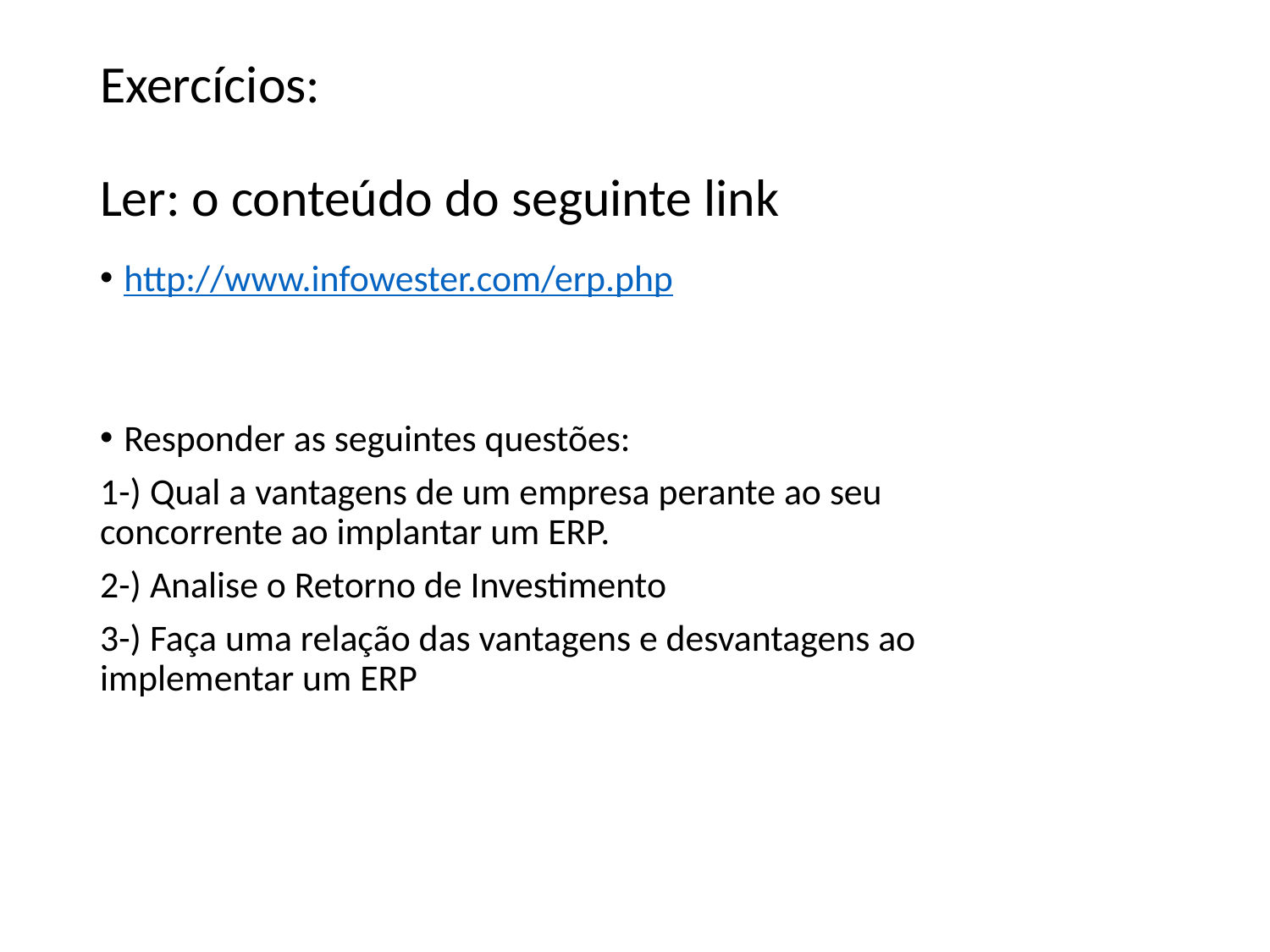

# Exercícios: Ler: o conteúdo do seguinte link
http://www.infowester.com/erp.php

Responder as seguintes questões:
1-) Qual a vantagens de um empresa perante ao seu concorrente ao implantar um ERP.
2-) Analise o Retorno de Investimento
3-) Faça uma relação das vantagens e desvantagens ao implementar um ERP